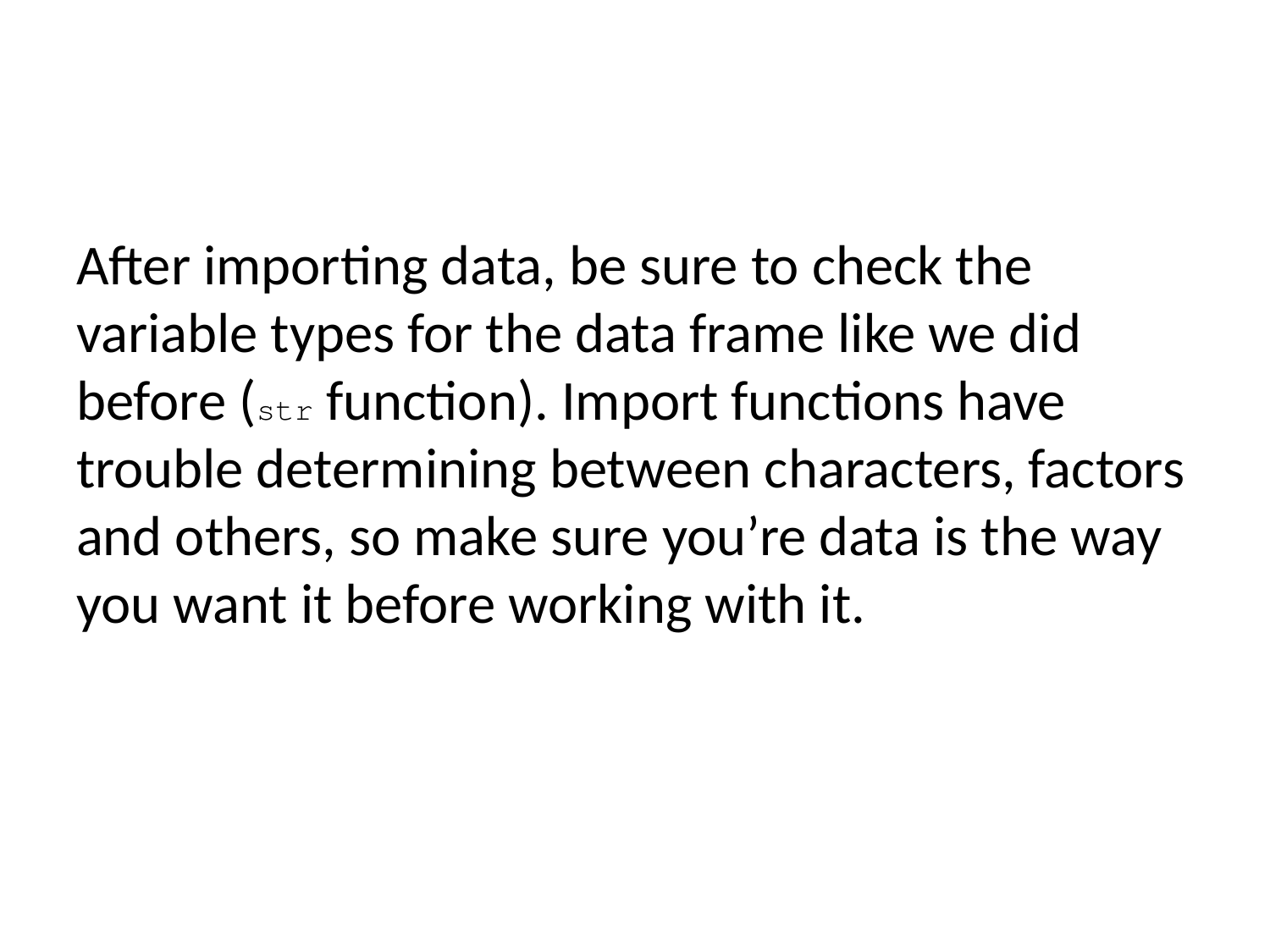

After importing data, be sure to check the variable types for the data frame like we did before (str function). Import functions have trouble determining between characters, factors and others, so make sure you’re data is the way you want it before working with it.